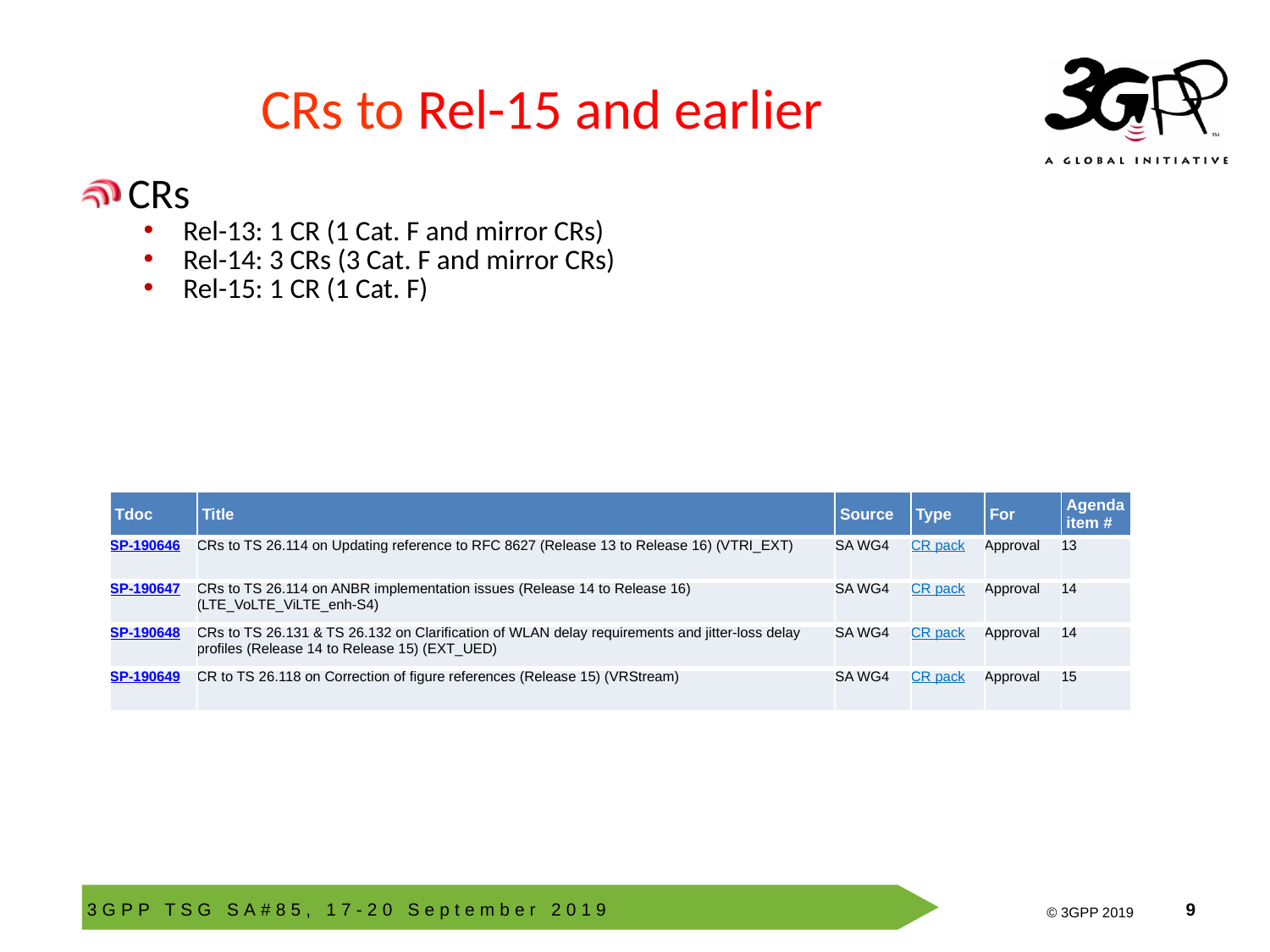

# CRs to Rel-15 and earlier
CRs
Rel-13: 1 CR (1 Cat. F and mirror CRs)
Rel-14: 3 CRs (3 Cat. F and mirror CRs)
Rel-15: 1 CR (1 Cat. F)

| Tdoc | Title | Source | Type | For | Agenda item # |
| --- | --- | --- | --- | --- | --- |
| SP-190646 | CRs to TS 26.114 on Updating reference to RFC 8627 (Release 13 to Release 16) (VTRI\_EXT) | SA WG4 | CR pack | Approval | 13 |
| SP-190647 | CRs to TS 26.114 on ANBR implementation issues (Release 14 to Release 16) (LTE\_VoLTE\_ViLTE\_enh-S4) | SA WG4 | CR pack | Approval | 14 |
| SP-190648 | CRs to TS 26.131 & TS 26.132 on Clarification of WLAN delay requirements and jitter-loss delay profiles (Release 14 to Release 15) (EXT\_UED) | SA WG4 | CR pack | Approval | 14 |
| SP-190649 | CR to TS 26.118 on Correction of figure references (Release 15) (VRStream) | SA WG4 | CR pack | Approval | 15 |